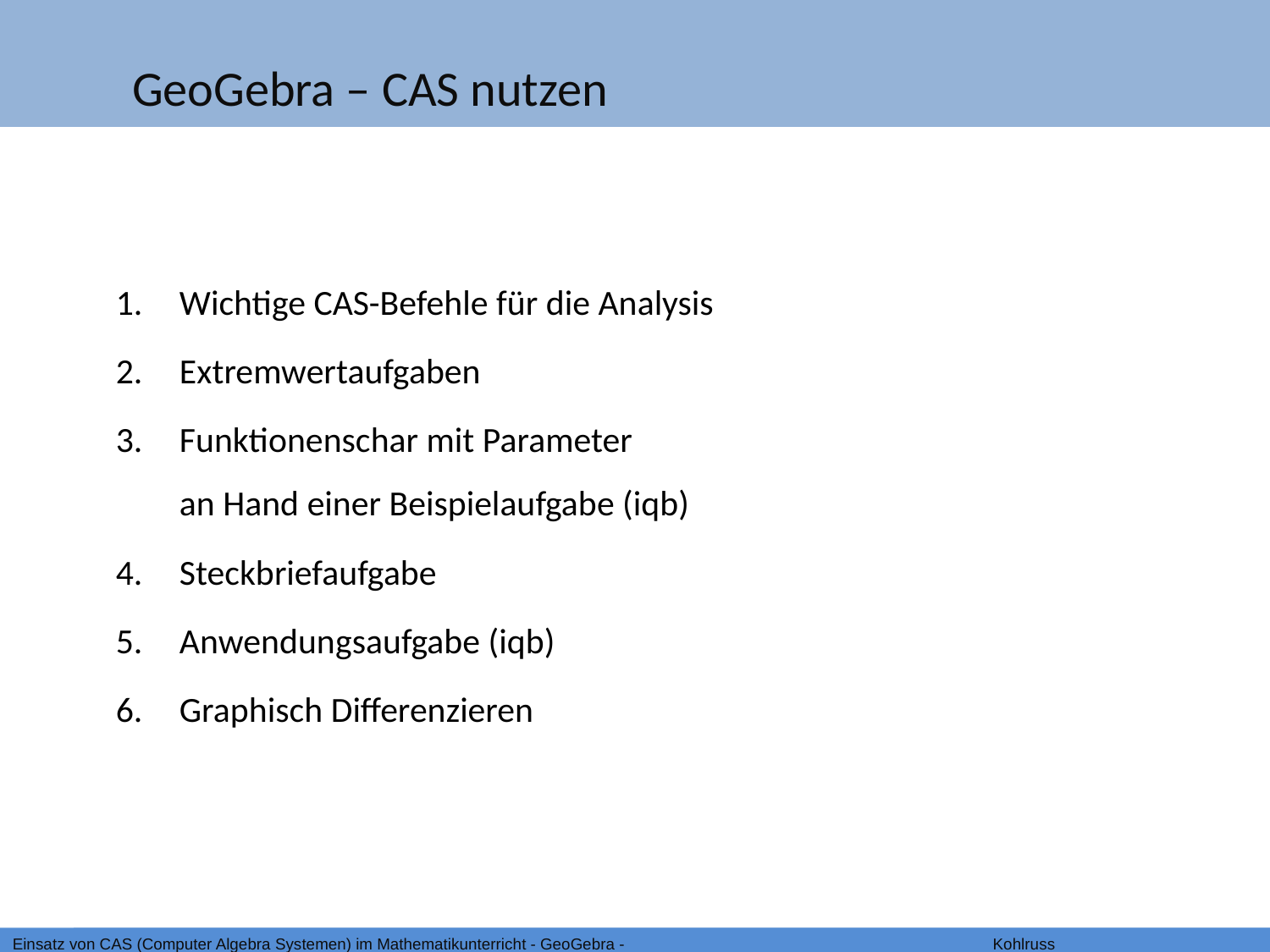

GeoGebra – CAS nutzen

Wichtige CAS-Befehle für die Analysis
Extremwertaufgaben
Funktionenschar mit Parameter
an Hand einer Beispielaufgabe (iqb)
Steckbriefaufgabe
Anwendungsaufgabe (iqb)
Graphisch Differenzieren